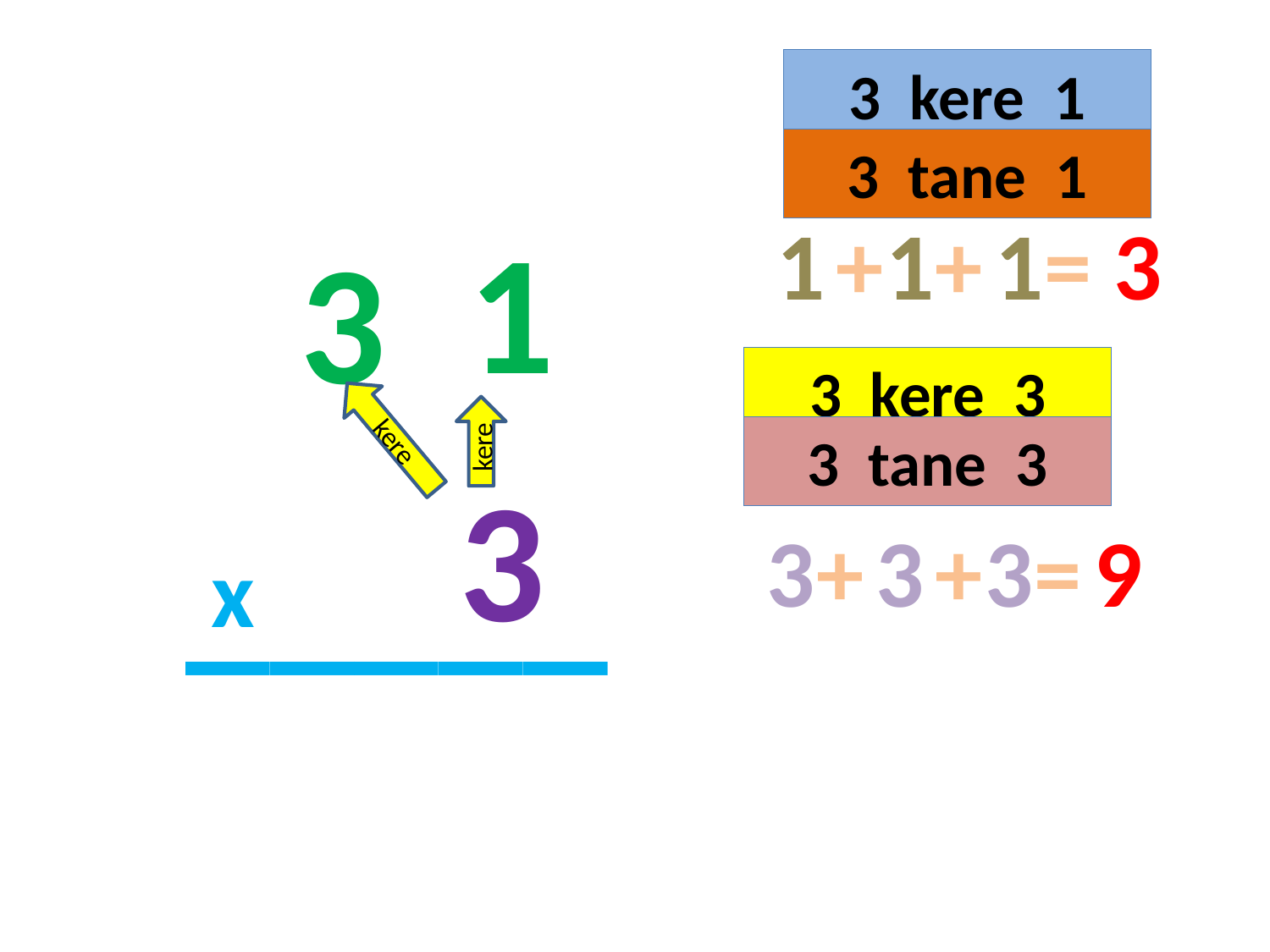

3  kere  1
3  tane  1
1
1
+
1
+
1
=
3
3
#

3  kere  3
kere
kere
3  tane  3

3
_____
3
+
3
+
3
=
9
x